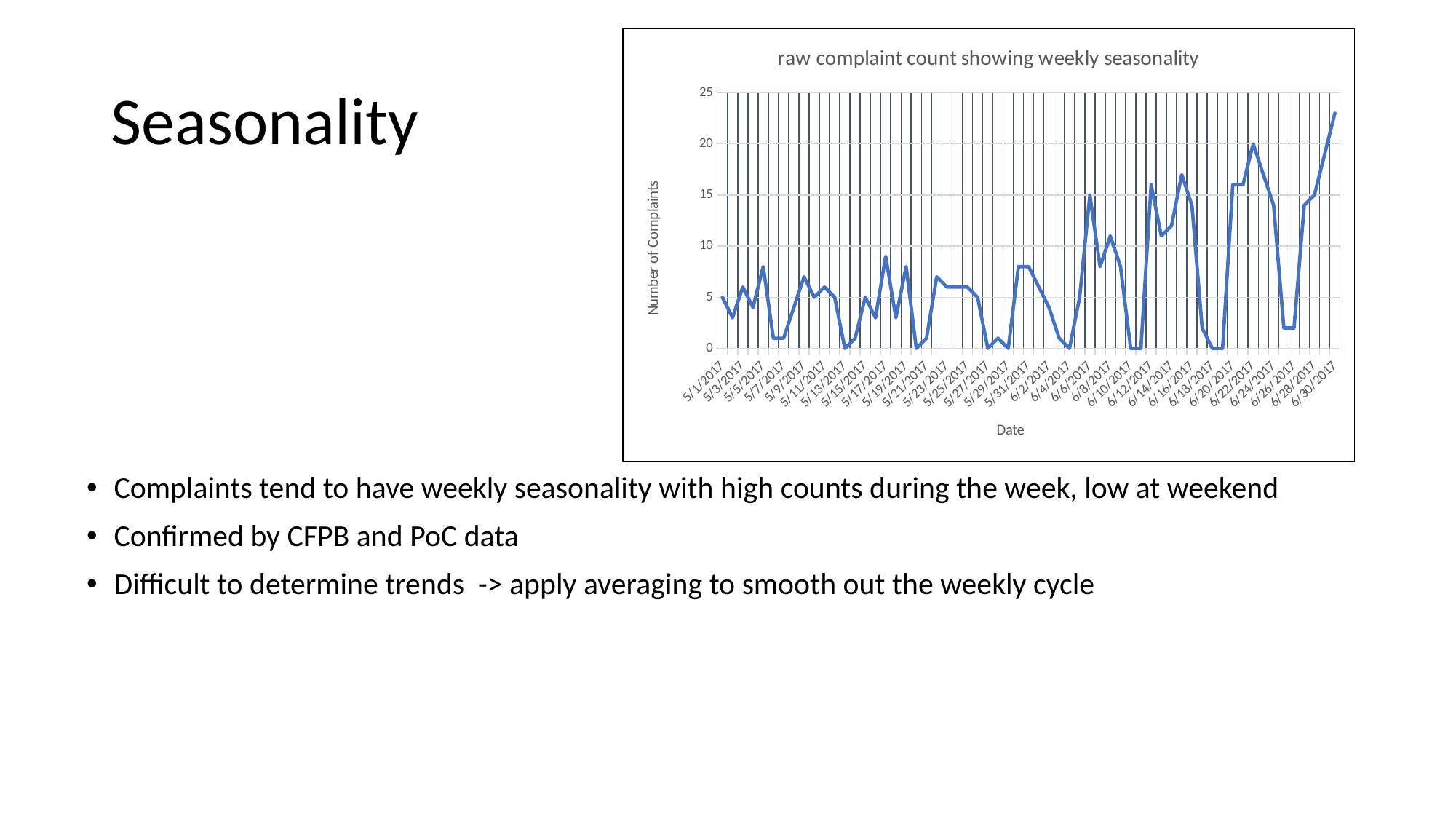

### Chart: raw complaint count showing weekly seasonality

| Category | count |
|---|---|
| 42856 | 5.0 |
| 42857 | 3.0 |
| 42858 | 6.0 |
| 42859 | 4.0 |
| 42860 | 8.0 |
| 42861 | 1.0 |
| 42862 | 1.0 |
| 42863 | 4.0 |
| 42864 | 7.0 |
| 42865 | 5.0 |
| 42866 | 6.0 |
| 42867 | 5.0 |
| 42868 | 0.0 |
| 42869 | 1.0 |
| 42870 | 5.0 |
| 42871 | 3.0 |
| 42872 | 9.0 |
| 42873 | 3.0 |
| 42874 | 8.0 |
| 42875 | 0.0 |
| 42876 | 1.0 |
| 42877 | 7.0 |
| 42878 | 6.0 |
| 42879 | 6.0 |
| 42880 | 6.0 |
| 42881 | 5.0 |
| 42882 | 0.0 |
| 42883 | 1.0 |
| 42884 | 0.0 |
| 42885 | 8.0 |
| 42886 | 8.0 |
| 42887 | 6.0 |
| 42888 | 4.0 |
| 42889 | 1.0 |
| 42890 | 0.0 |
| 42891 | 5.0 |
| 42892 | 15.0 |
| 42893 | 8.0 |
| 42894 | 11.0 |
| 42895 | 8.0 |
| 42896 | 0.0 |
| 42897 | 0.0 |
| 42898 | 16.0 |
| 42899 | 11.0 |
| 42900 | 12.0 |
| 42901 | 17.0 |
| 42902 | 14.0 |
| 42903 | 2.0 |
| 42904 | 0.0 |
| 42905 | 0.0 |
| 42906 | 16.0 |
| 42907 | 16.0 |
| 42908 | 20.0 |
| 42909 | 17.0 |
| 42910 | 14.0 |
| 42911 | 2.0 |
| 42912 | 2.0 |
| 42913 | 14.0 |
| 42914 | 15.0 |
| 42915 | 19.0 |
| 42916 | 23.0 |
# Seasonality
Complaints tend to have weekly seasonality with high counts during the week, low at weekend
Confirmed by CFPB and PoC data
Difficult to determine trends  -> apply averaging to smooth out the weekly cycle